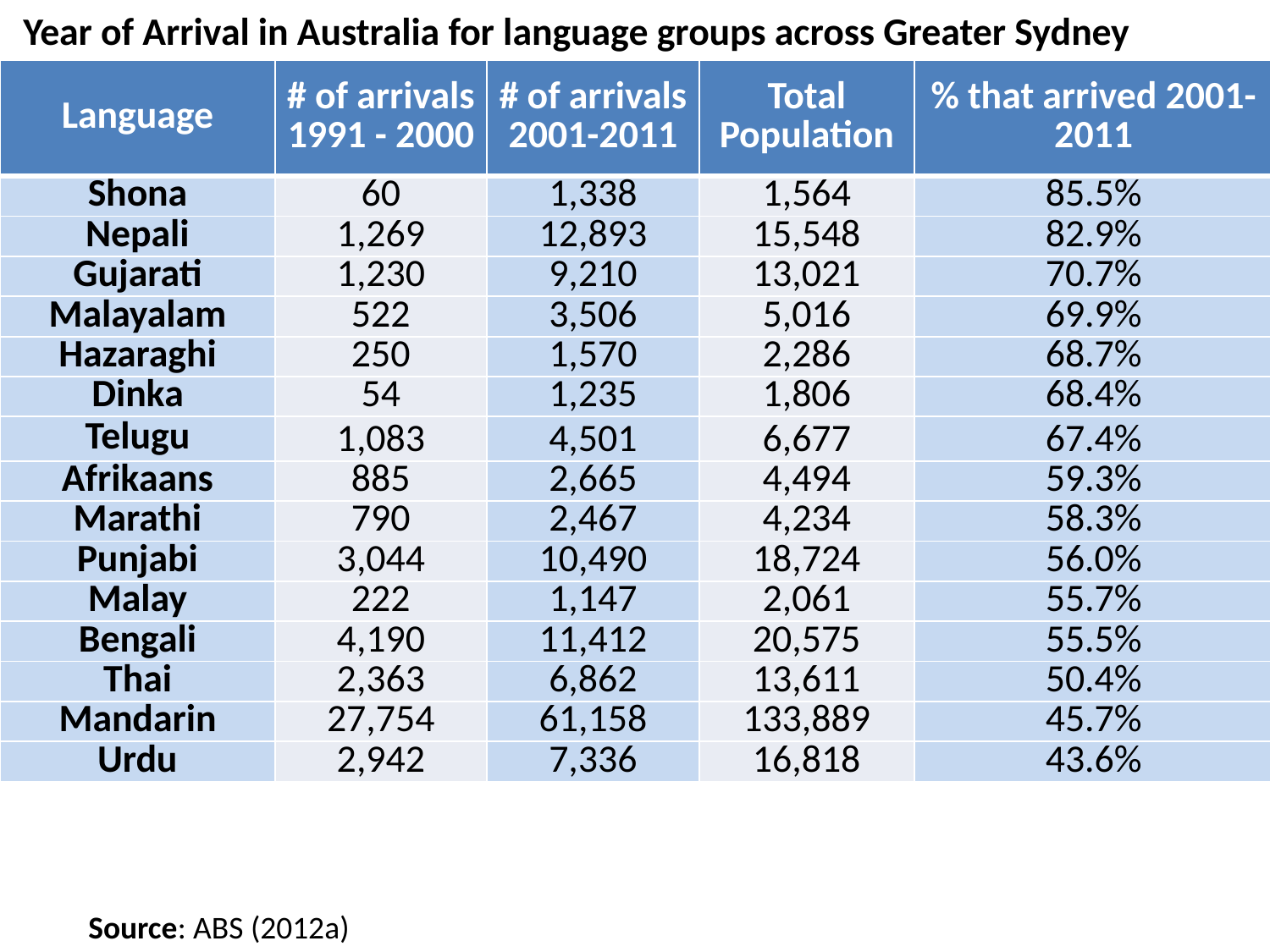

Year of Arrival in Australia for language groups across Greater Sydney
| Language | # of arrivals 1991 - 2000 | # of arrivals 2001-2011 | Total Population | % that arrived 2001-2011 |
| --- | --- | --- | --- | --- |
| Shona | 60 | 1,338 | 1,564 | 85.5% |
| Nepali | 1,269 | 12,893 | 15,548 | 82.9% |
| Gujarati | 1,230 | 9,210 | 13,021 | 70.7% |
| Malayalam | 522 | 3,506 | 5,016 | 69.9% |
| Hazaraghi | 250 | 1,570 | 2,286 | 68.7% |
| Dinka | 54 | 1,235 | 1,806 | 68.4% |
| Telugu | 1,083 | 4,501 | 6,677 | 67.4% |
| Afrikaans | 885 | 2,665 | 4,494 | 59.3% |
| Marathi | 790 | 2,467 | 4,234 | 58.3% |
| Punjabi | 3,044 | 10,490 | 18,724 | 56.0% |
| Malay | 222 | 1,147 | 2,061 | 55.7% |
| Bengali | 4,190 | 11,412 | 20,575 | 55.5% |
| Thai | 2,363 | 6,862 | 13,611 | 50.4% |
| Mandarin | 27,754 | 61,158 | 133,889 | 45.7% |
| Urdu | 2,942 | 7,336 | 16,818 | 43.6% |
Source: ABS (2012a)